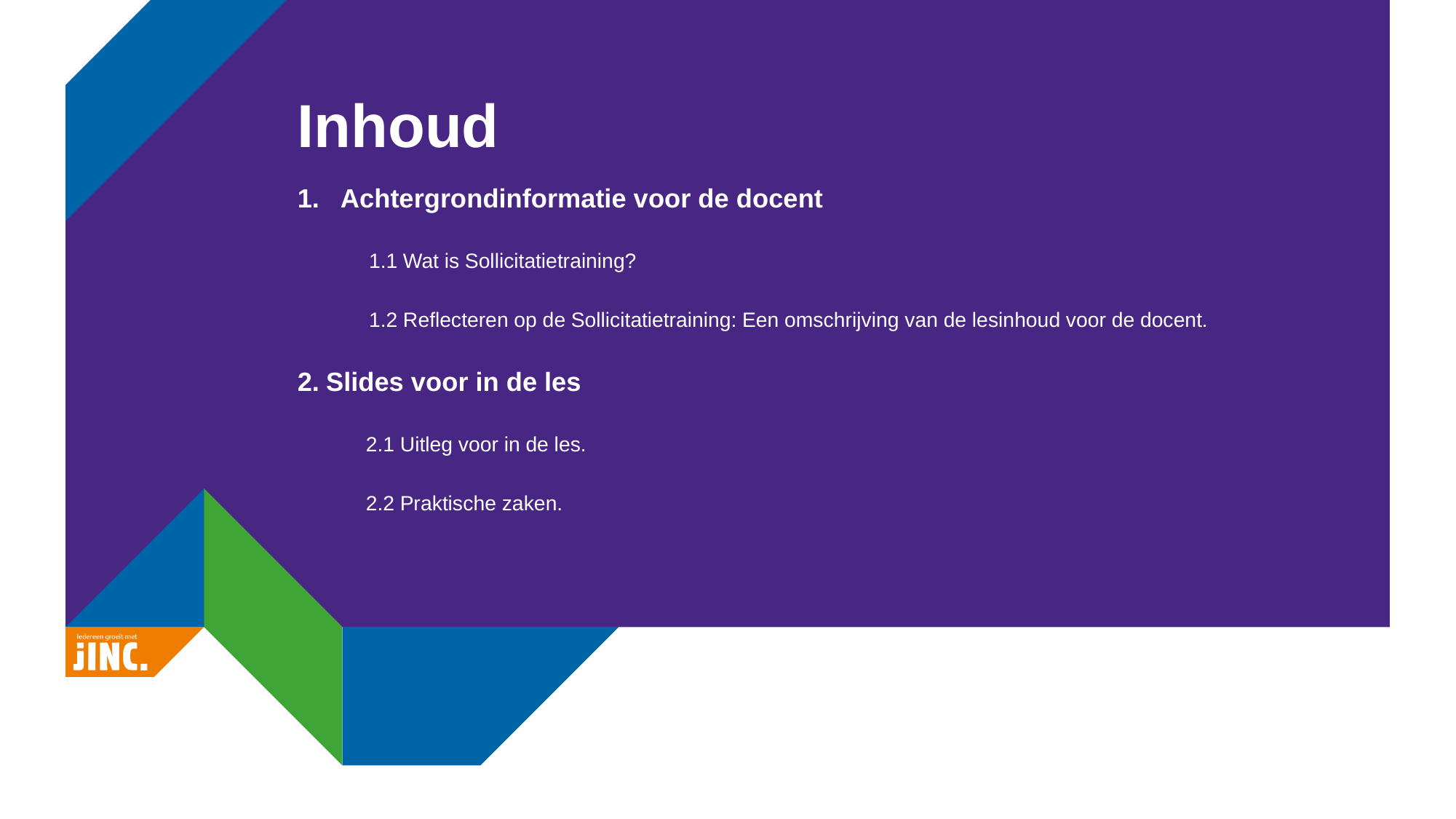

# Inhoud

Achtergrondinformatie voor de docent
1.1 Wat is Sollicitatietraining?
1.2 Reflecteren op de Sollicitatietraining: Een omschrijving van de lesinhoud voor de docent.
Slides voor in de les
  2.1 Uitleg voor in de les.
  2.2 Praktische zaken.